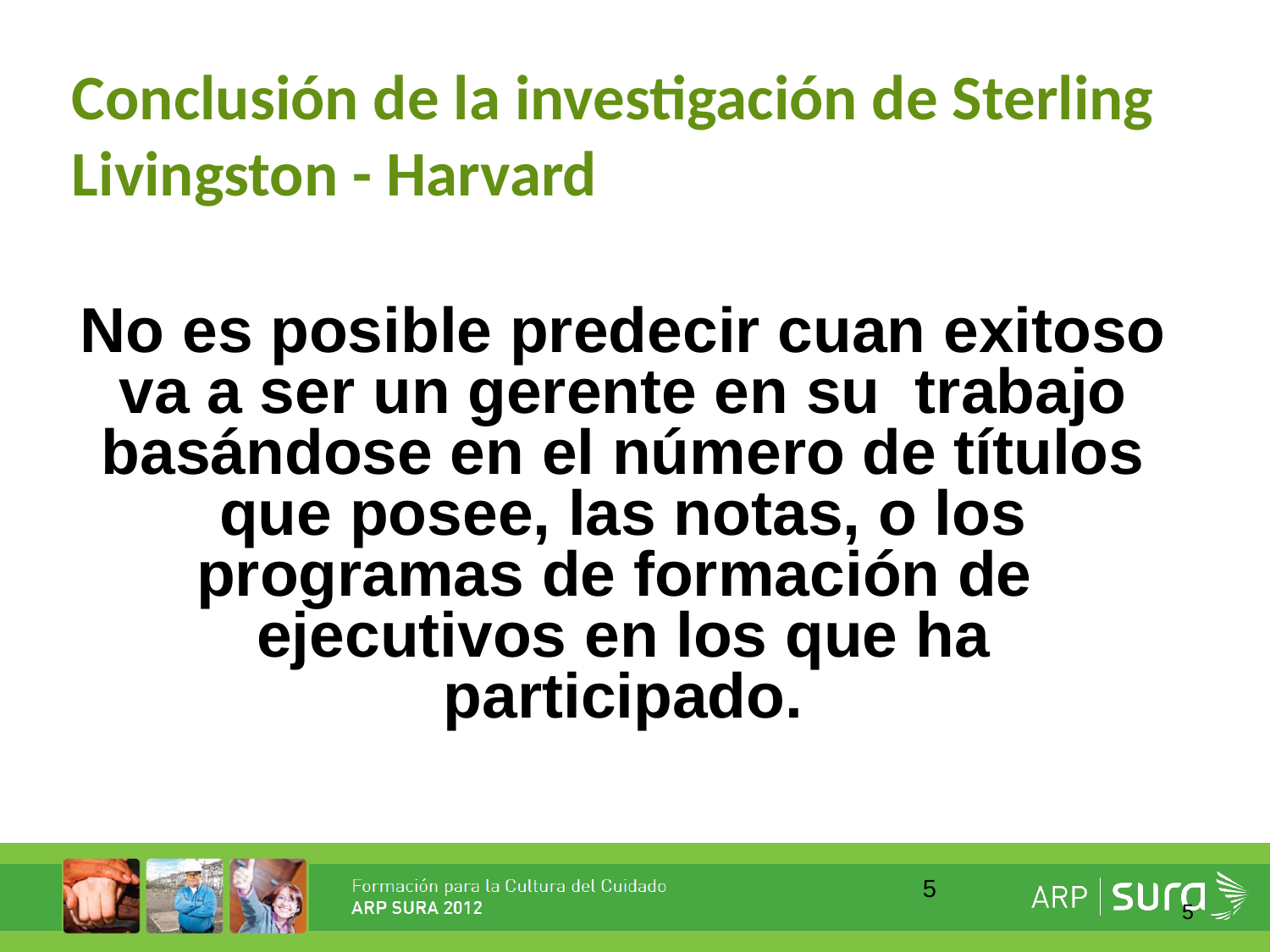

Conclusión de la investigación de Sterling Livingston - Harvard
No es posible predecir cuan exitoso va a ser un gerente en su  trabajo basándose en el número de títulos que posee, las notas, o los programas de formación de  ejecutivos en los que ha participado.
5
5